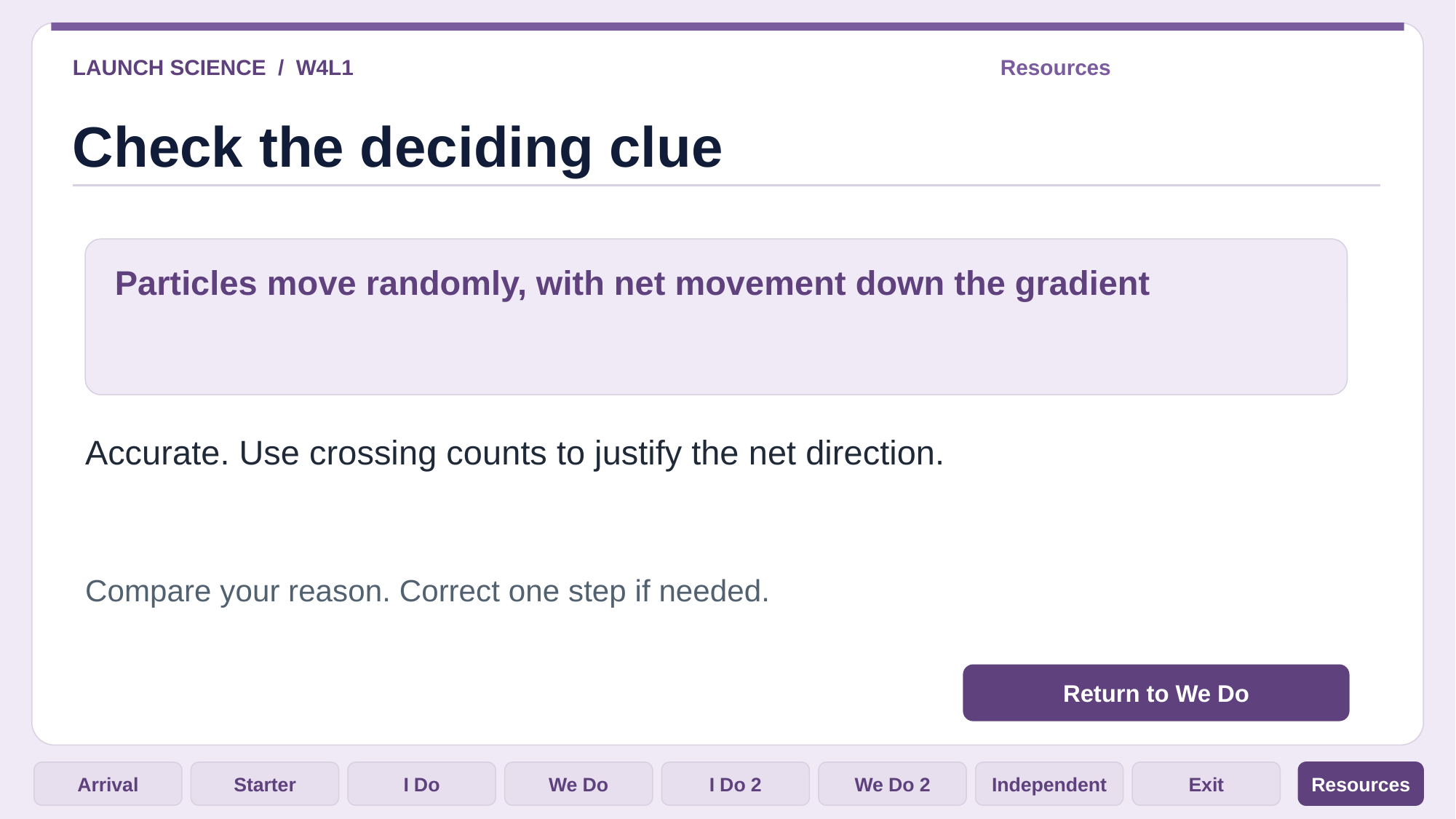

LAUNCH SCIENCE  /  W4L1
Resources
Check the deciding clue

Particles move randomly, with net movement down the gradient
Accurate. Use crossing counts to justify the net direction.
Compare your reason. Correct one step if needed.
Return to We Do
Arrival
Starter
I Do
We Do
I Do 2
We Do 2
Independent
Exit
Resources